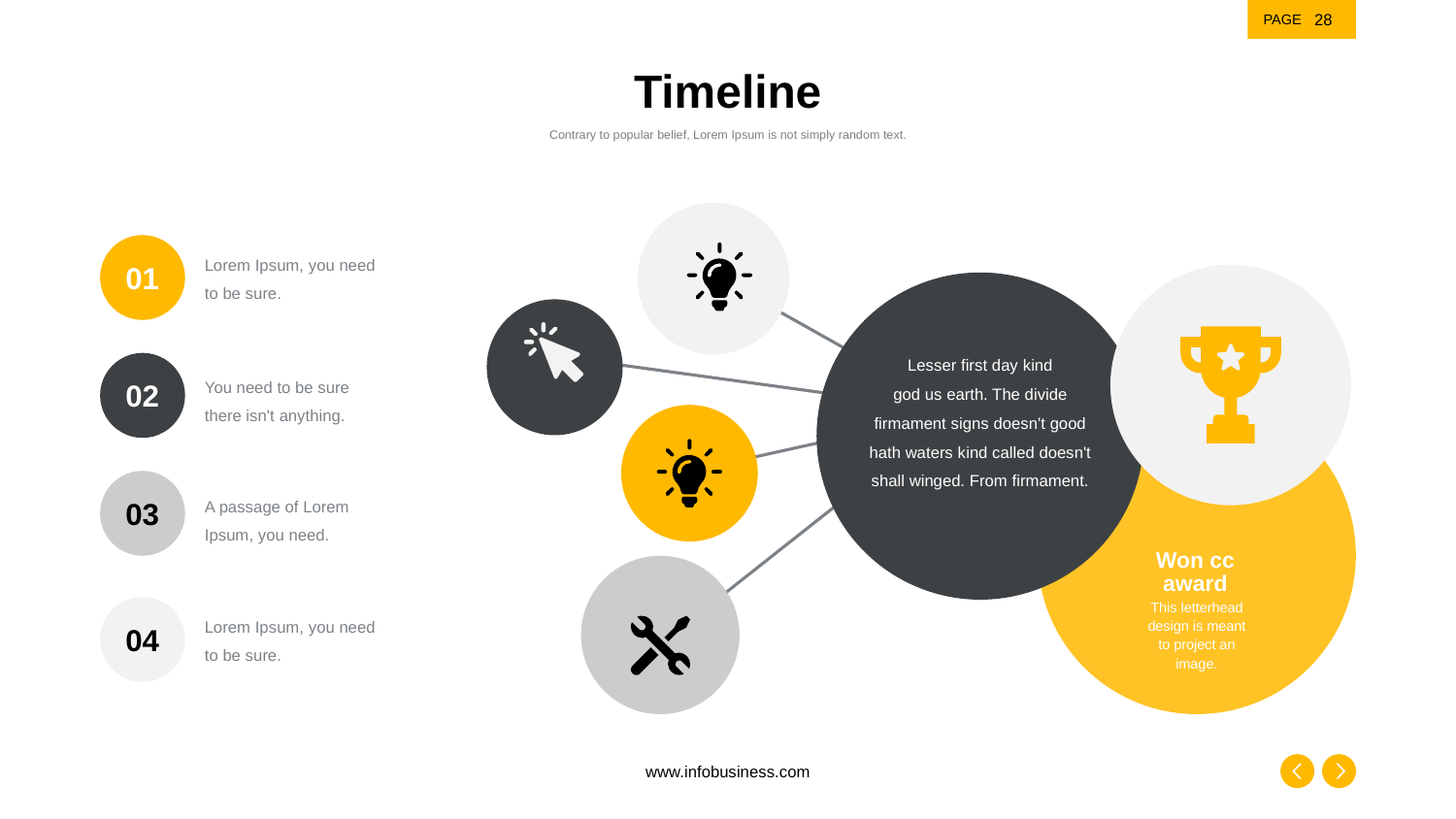

28
# Timeline
Contrary to popular belief, Lorem Ipsum is not simply random text.

Lorem Ipsum, you need to be sure.
01

You need to be sure there isn't anything.
02

A passage of Lorem Ipsum, you need.
03

Lorem Ipsum, you need to be sure.
04

Lesser first day kind
god us earth. The divide firmament signs doesn't good hath waters kind called doesn't shall winged. From firmament.

Won cc award
This letterhead design is meant to project an image.

www.infobusiness.com